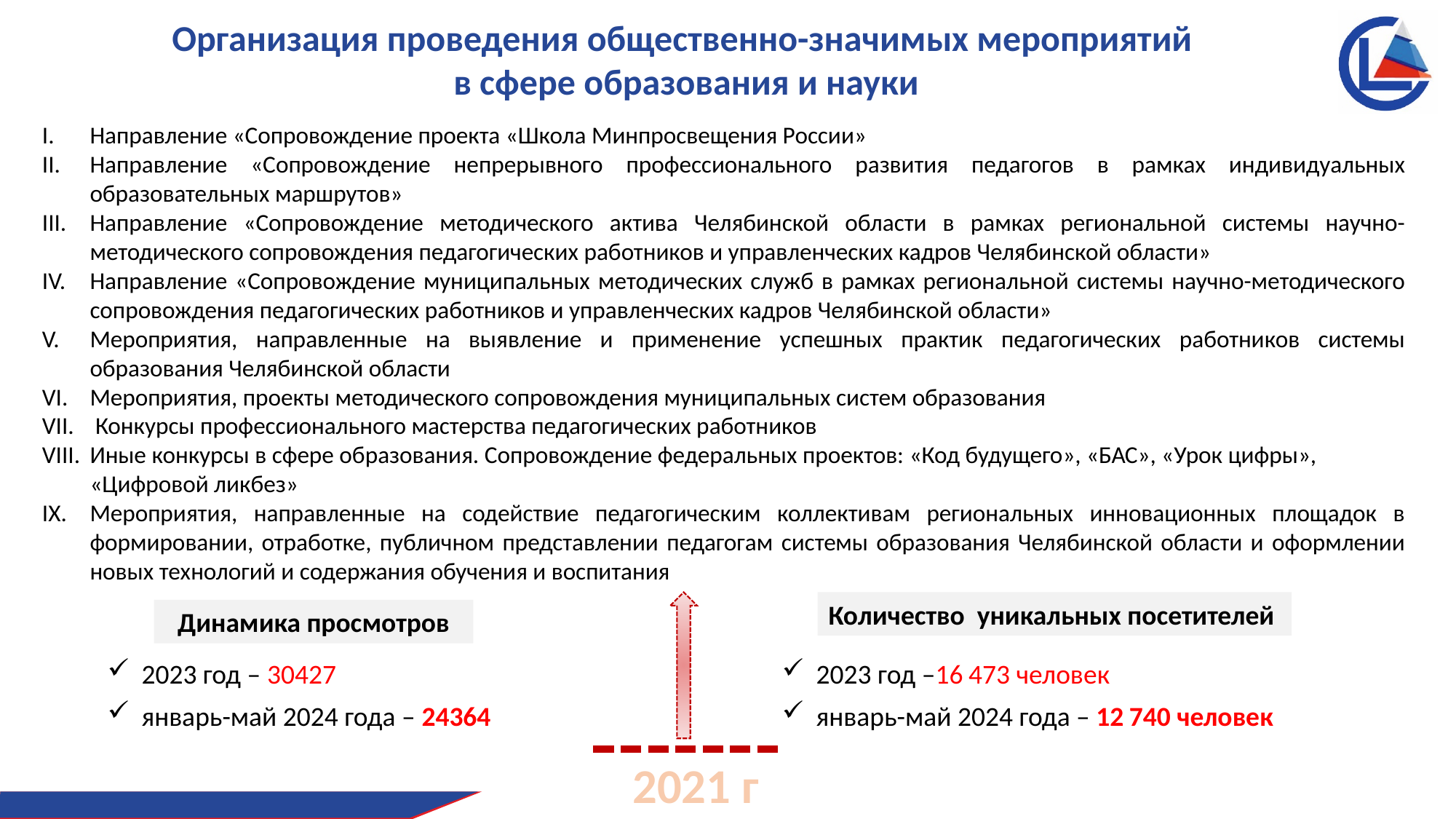

Организация проведения общественно-значимых мероприятий
в сфере образования и науки
Направление «Сопровождение проекта «Школа Минпросвещения России»
Направление «Сопровождение непрерывного профессионального развития педагогов в рамках индивидуальных образовательных маршрутов»
Направление «Сопровождение методического актива Челябинской области в рамках региональной системы научно-методического сопровождения педагогических работников и управленческих кадров Челябинской области»
Направление «Сопровождение муниципальных методических служб в рамках региональной системы научно-методического сопровождения педагогических работников и управленческих кадров Челябинской области»
Мероприятия, направленные на выявление и применение успешных практик педагогических работников системы образования Челябинской области
Мероприятия, проекты методического сопровождения муниципальных систем образования
 Конкурсы профессионального мастерства педагогических работников
Иные конкурсы в сфере образования. Сопровождение федеральных проектов: «Код будущего», «БАС», «Урок цифры», «Цифровой ликбез»
Мероприятия, направленные на содействие педагогическим коллективам региональных инновационных площадок в формировании, отработке, публичном представлении педагогам системы образования Челябинской области и оформлении новых технологий и содержания обучения и воспитания

Количество  уникальных посетителей
Динамика просмотров
2023 год – 30427
январь-май 2024 года – 24364
2023 год –16 473 человек
январь-май 2024 года – 12 740 человек
2021 г